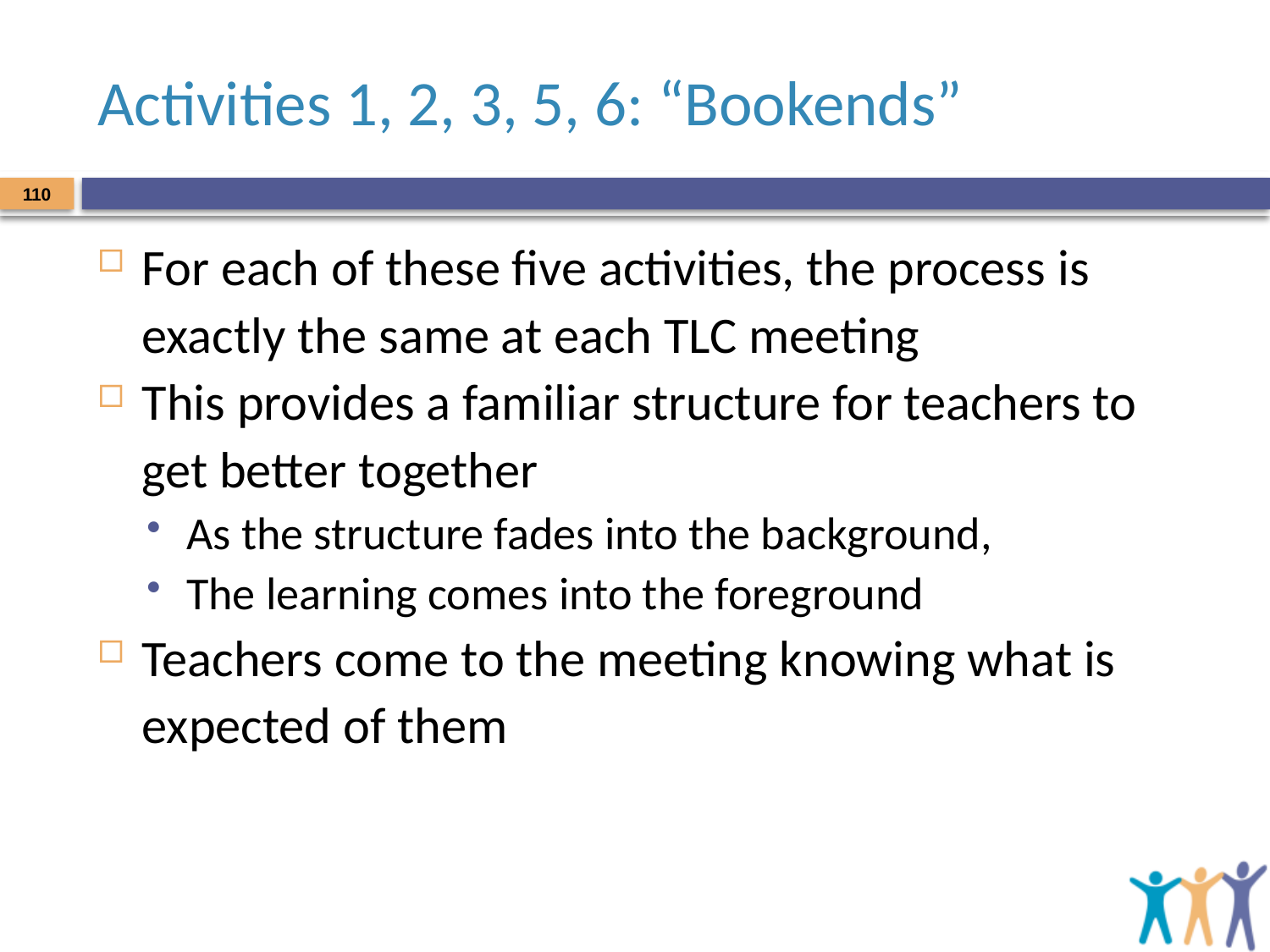

# Activities 1, 2, 3, 5, 6: “Bookends”
110
For each of these five activities, the process is exactly the same at each TLC meeting
This provides a familiar structure for teachers to get better together
As the structure fades into the background,
The learning comes into the foreground
Teachers come to the meeting knowing what is expected of them